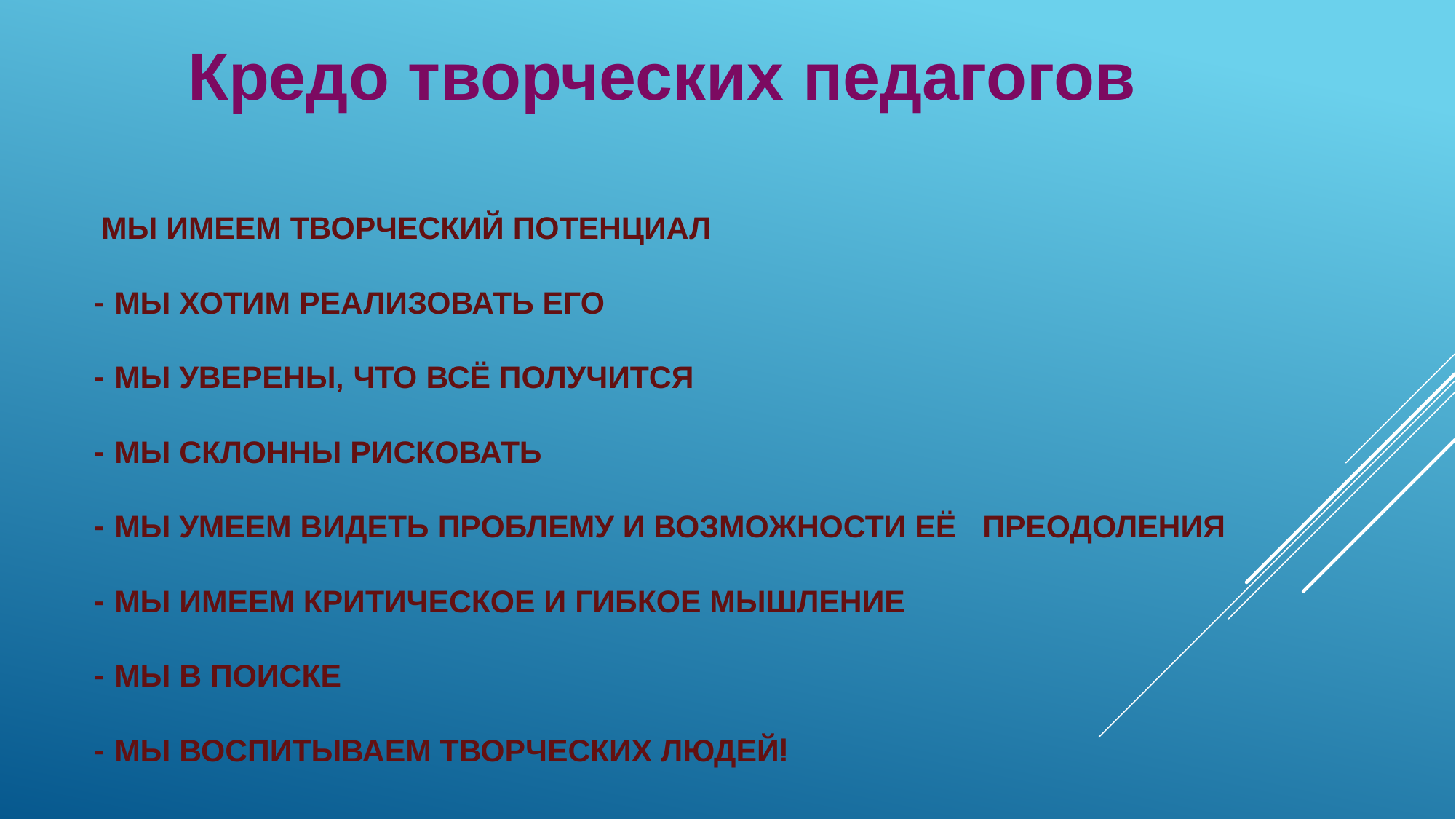

Кредо творческих педагогов
# Мы имеем творческий потенциал - Мы хотим реализовать его - Мы уверены, что всё получится - Мы склонны рисковать - Мы умеем видеть проблему и возможности её   преодоления - Мы имеем критическое и гибкое мышление - Мы в поиске - Мы воспитываем творческих людей!